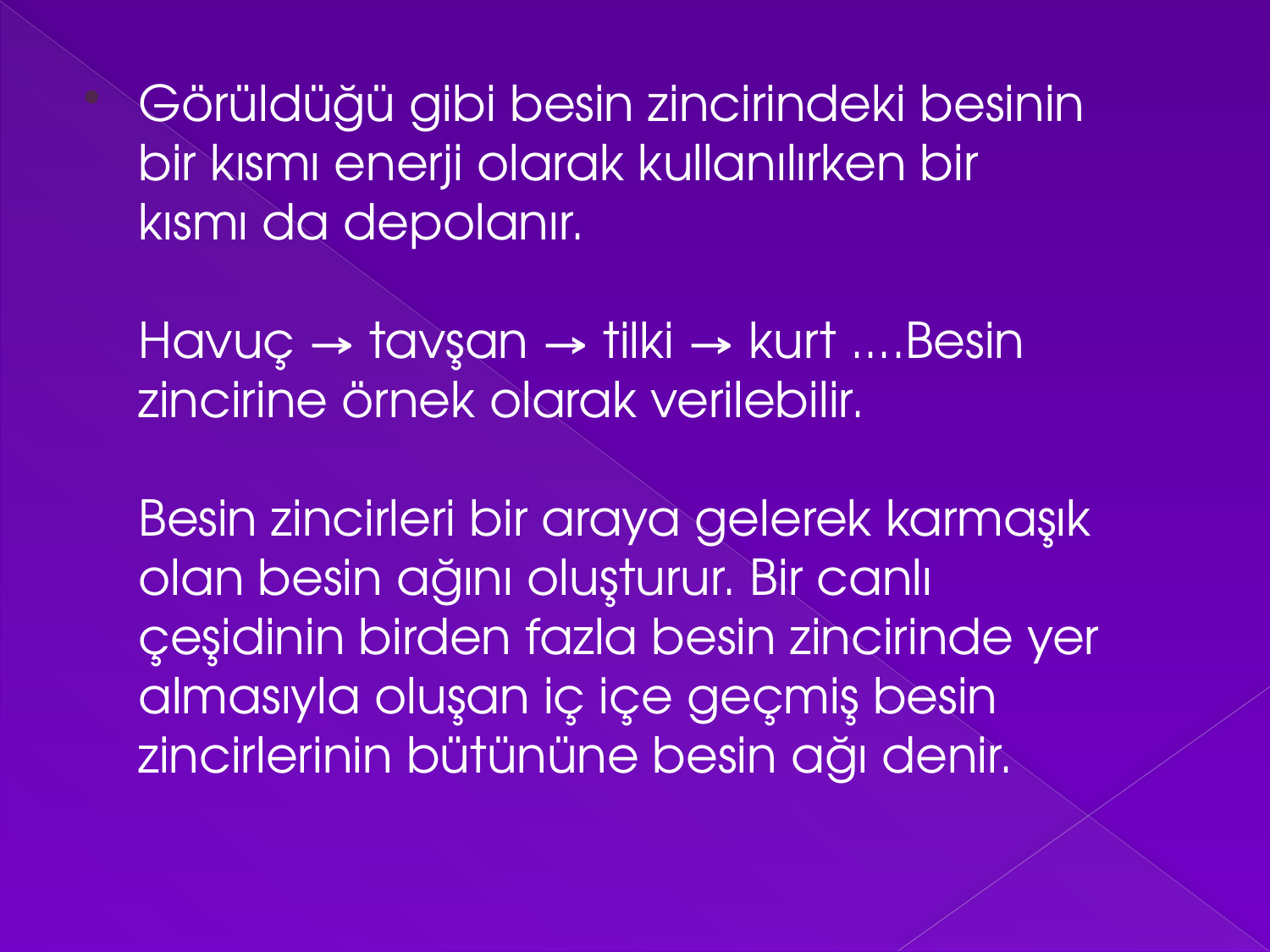

Görüldüğü gibi besin zincirindeki besinin bir kısmı enerji olarak kullanılırken bir kısmı da depolanır.
Havuç → tavşan → tilki → kurt ....Besin zincirine örnek olarak verilebilir.
Besin zincirleri bir araya gelerek karmaşık olan besin ağını oluşturur. Bir canlı çeşidinin birden fazla besin zincirinde yer almasıyla oluşan iç içe geçmiş besin zincirlerinin bütününe besin ağı denir.